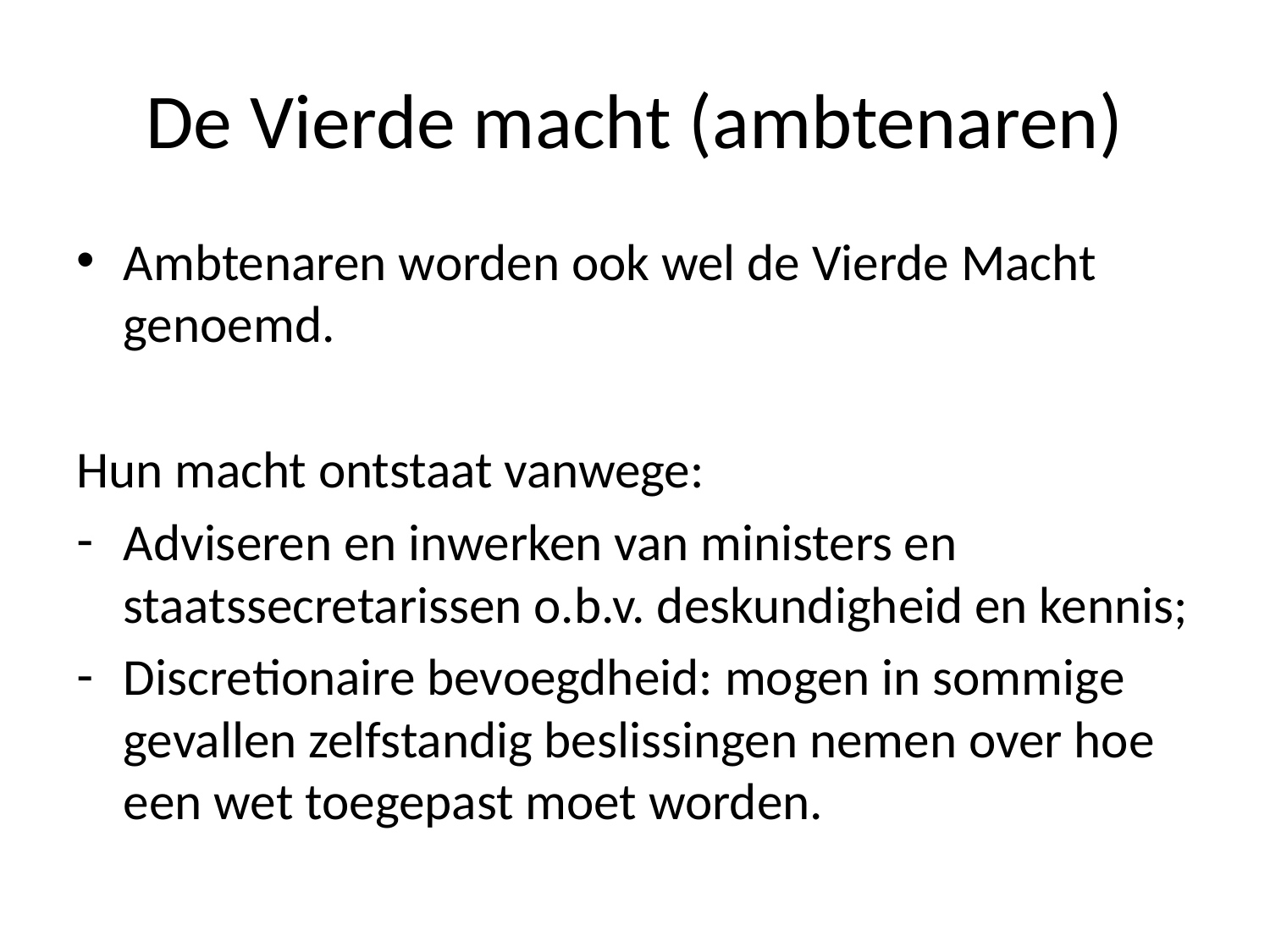

# De Vierde macht (ambtenaren)
Ambtenaren worden ook wel de Vierde Macht genoemd.

Hun macht ontstaat vanwege:
Adviseren en inwerken van ministers en staatssecretarissen o.b.v. deskundigheid en kennis;
Discretionaire bevoegdheid: mogen in sommige gevallen zelfstandig beslissingen nemen over hoe een wet toegepast moet worden.